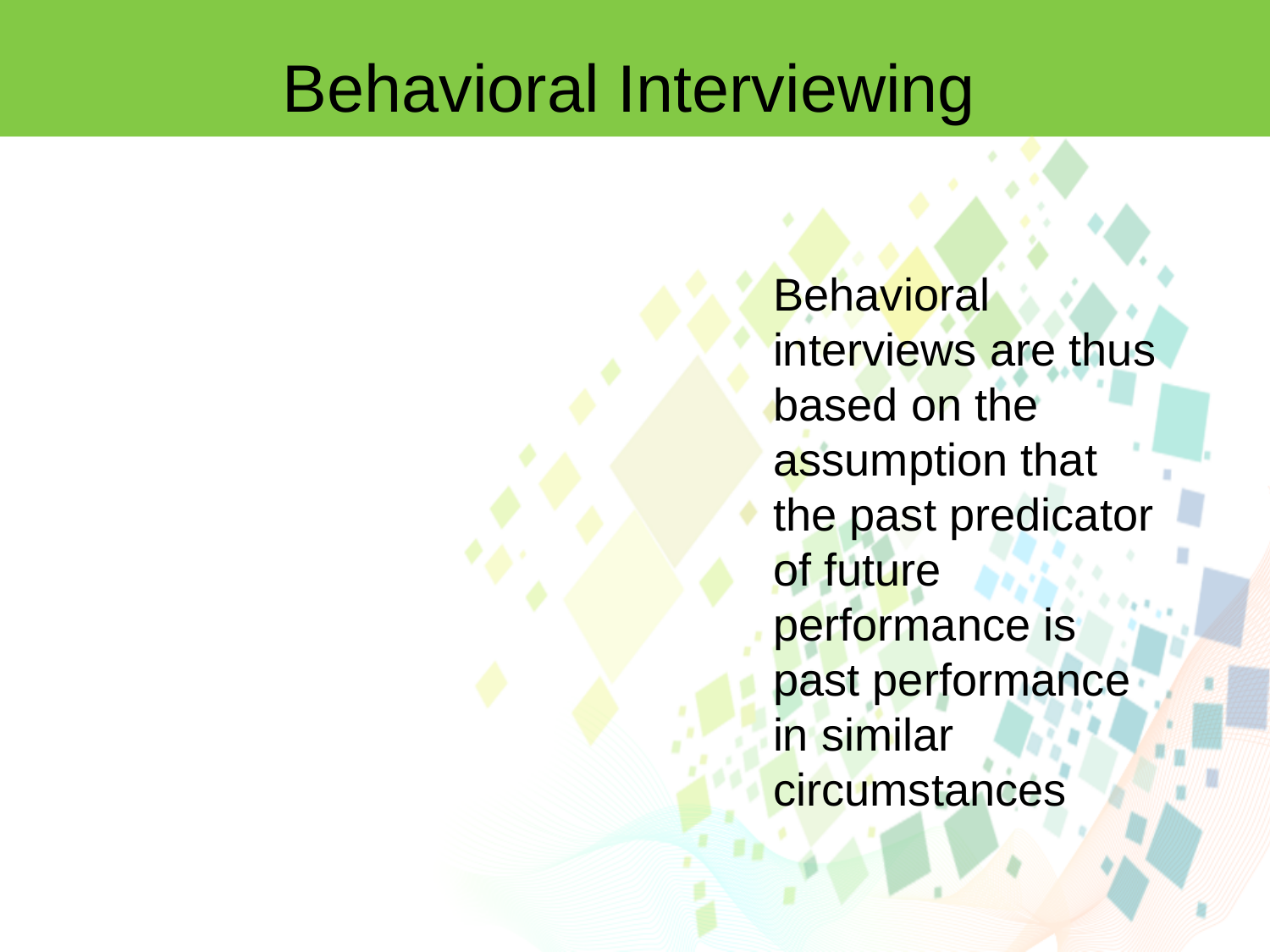

Behavioral Interviewing
Behavioral interviews are thus based on the assumption that the past predicator of future performance is past performance in similar circumstances